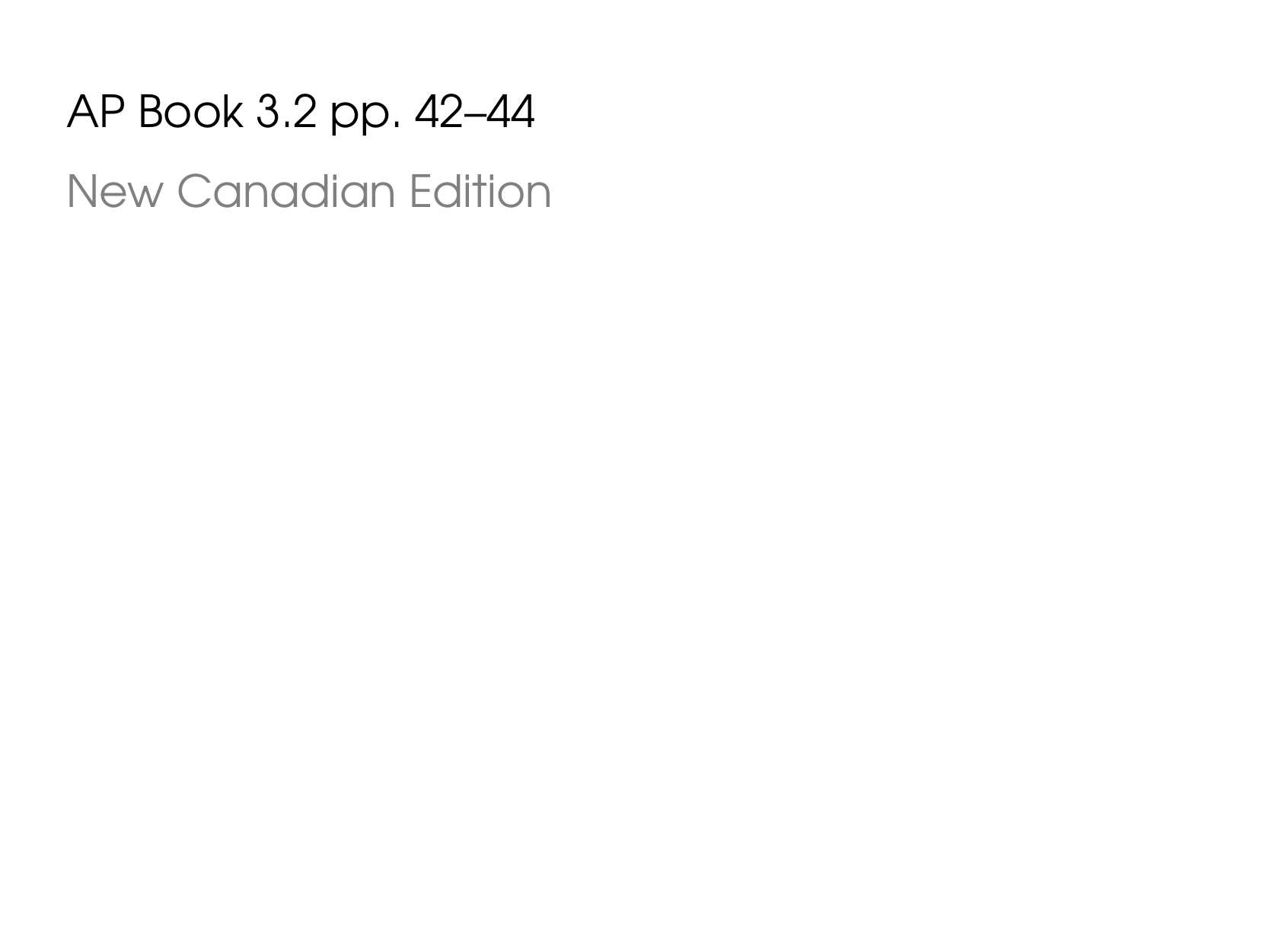

AP Book 3.2 pp. 42–44
New Canadian Edition